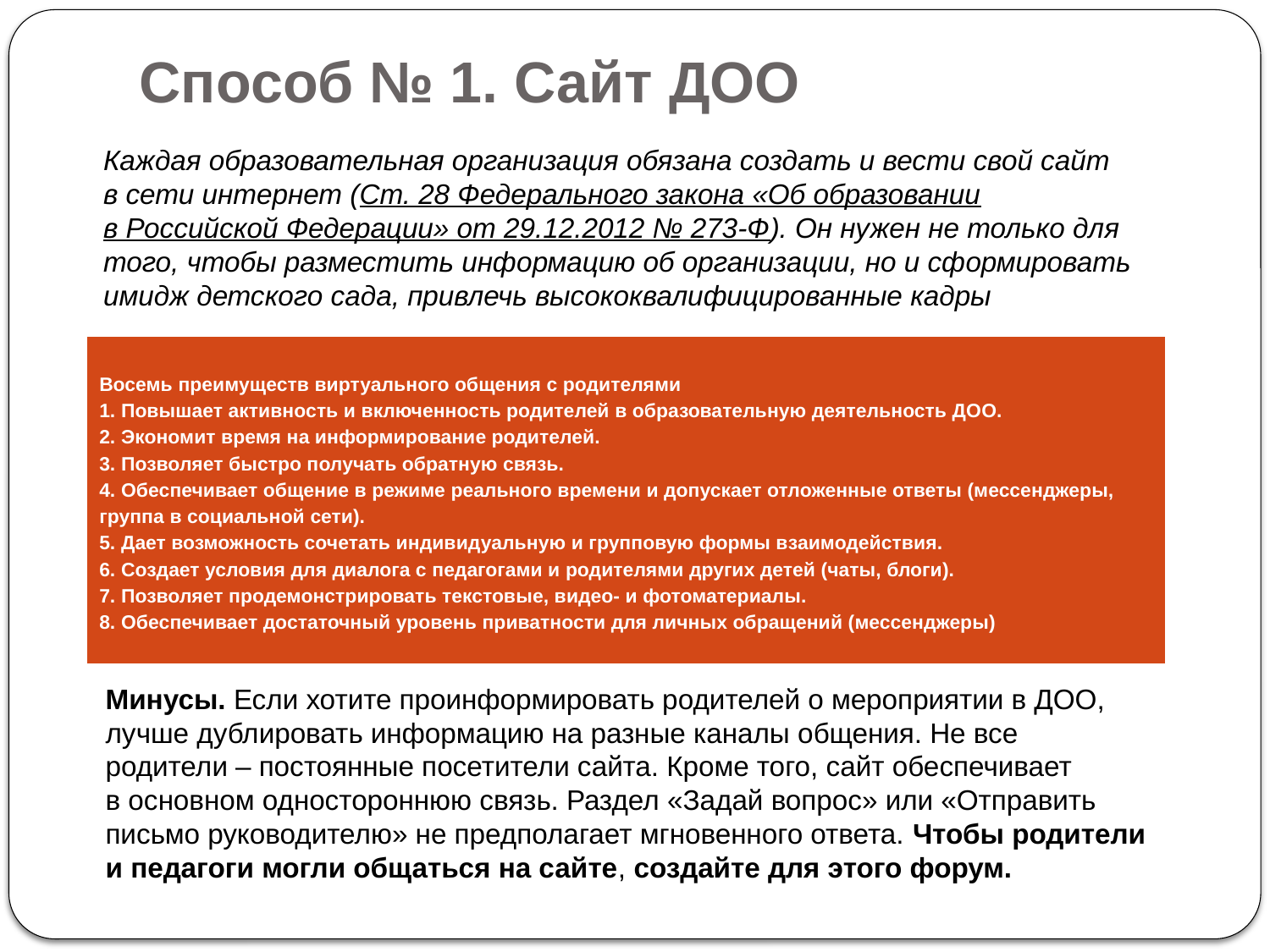

# Способ № 1. Сайт ДОО
Каждая образовательная организация обязана создать и вести свой сайт в сети интернет (Ст. 28 Федерального закона «Об образовании в Российской Федерации» от 29.12.2012 № 273-Ф). Он нужен не только для того, чтобы разместить информацию об организации, но и сформировать имидж детского сада, привлечь высококвалифицированные кадры
| Восемь преимуществ виртуального общения с родителями 1. Повышает активность и включенность родителей в образовательную деятельность ДОО. 2. Экономит время на информирование родителей. 3. Позволяет быстро получать обратную связь. 4. Обеспечивает общение в режиме реального времени и допускает отложенные ответы (мессенджеры, группа в социальной сети). 5. Дает возможность сочетать индивидуальную и групповую формы взаимодействия. 6. Создает условия для диалога с педагогами и родителями других детей (чаты, блоги). 7. Позволяет продемонстрировать текстовые, видео- и фотоматериалы. 8. Обеспечивает достаточный уровень приватности для личных обращений (мессенджеры) |
| --- |
Минусы. Если хотите проинформировать родителей о мероприятии в ДОО, лучше дублировать информацию на разные каналы общения. Не все родители – постоянные посетители сайта. Кроме того, сайт обеспечивает в основном одностороннюю связь. Раздел «Задай вопрос» или «Отправить письмо руководителю» не предполагает мгновенного ответа. Чтобы родители и педагоги могли общаться на сайте, создайте для этого форум.